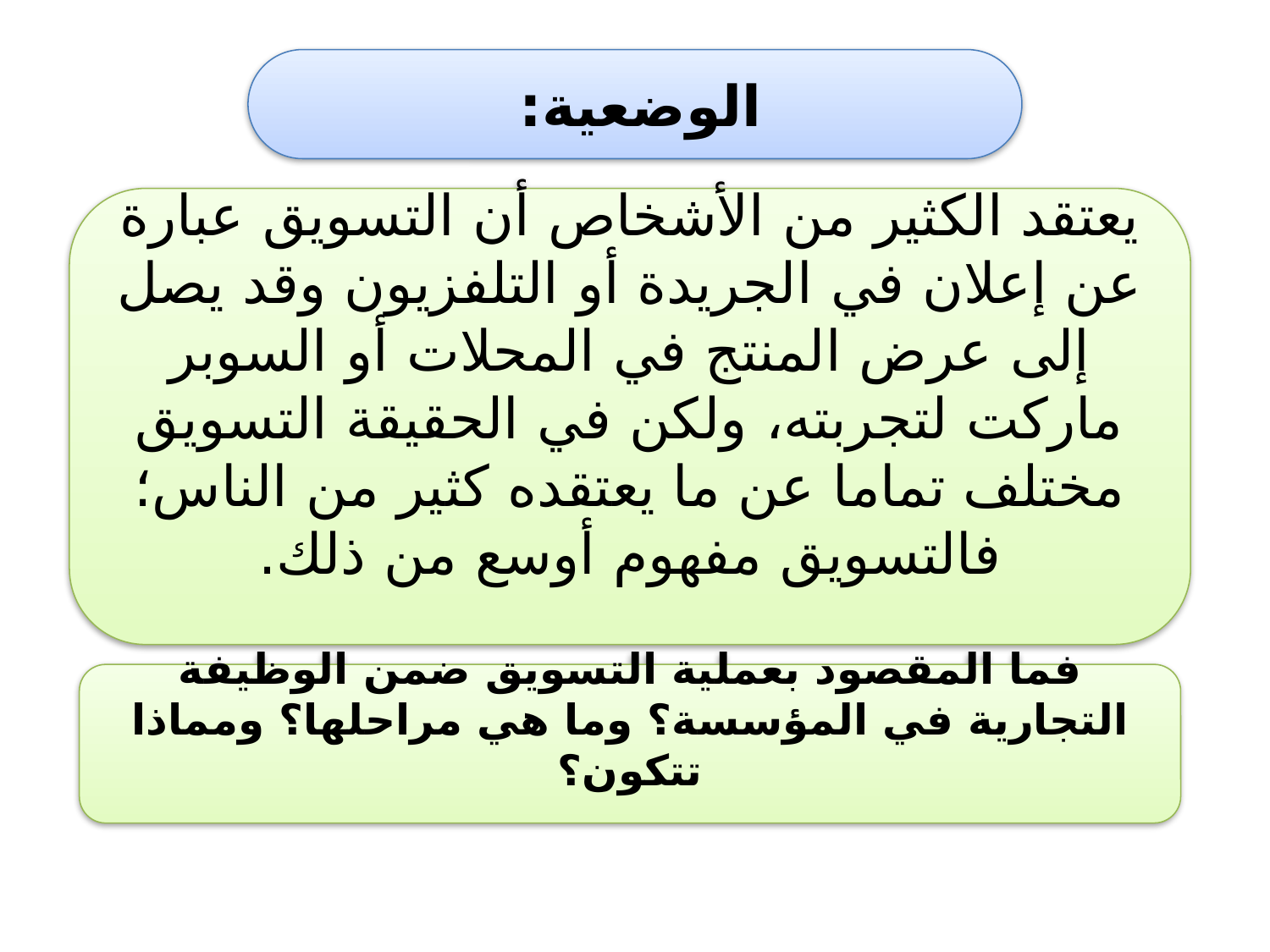

الوضعية:
يعتقد الكثير من الأشخاص أن التسويق عبارة عن إعلان في الجريدة أو التلفزيون وقد يصل إلى عرض المنتج في المحلات أو السوبر ماركت لتجربته، ولكن في الحقيقة التسويق مختلف تماما عن ما يعتقده كثير من الناس؛ فالتسويق مفهوم أوسع من ذلك.

فما المقصود بعملية التسويق ضمن الوظيفة التجارية في المؤسسة؟ وما هي مراحلها؟ ومماذا تتكون؟